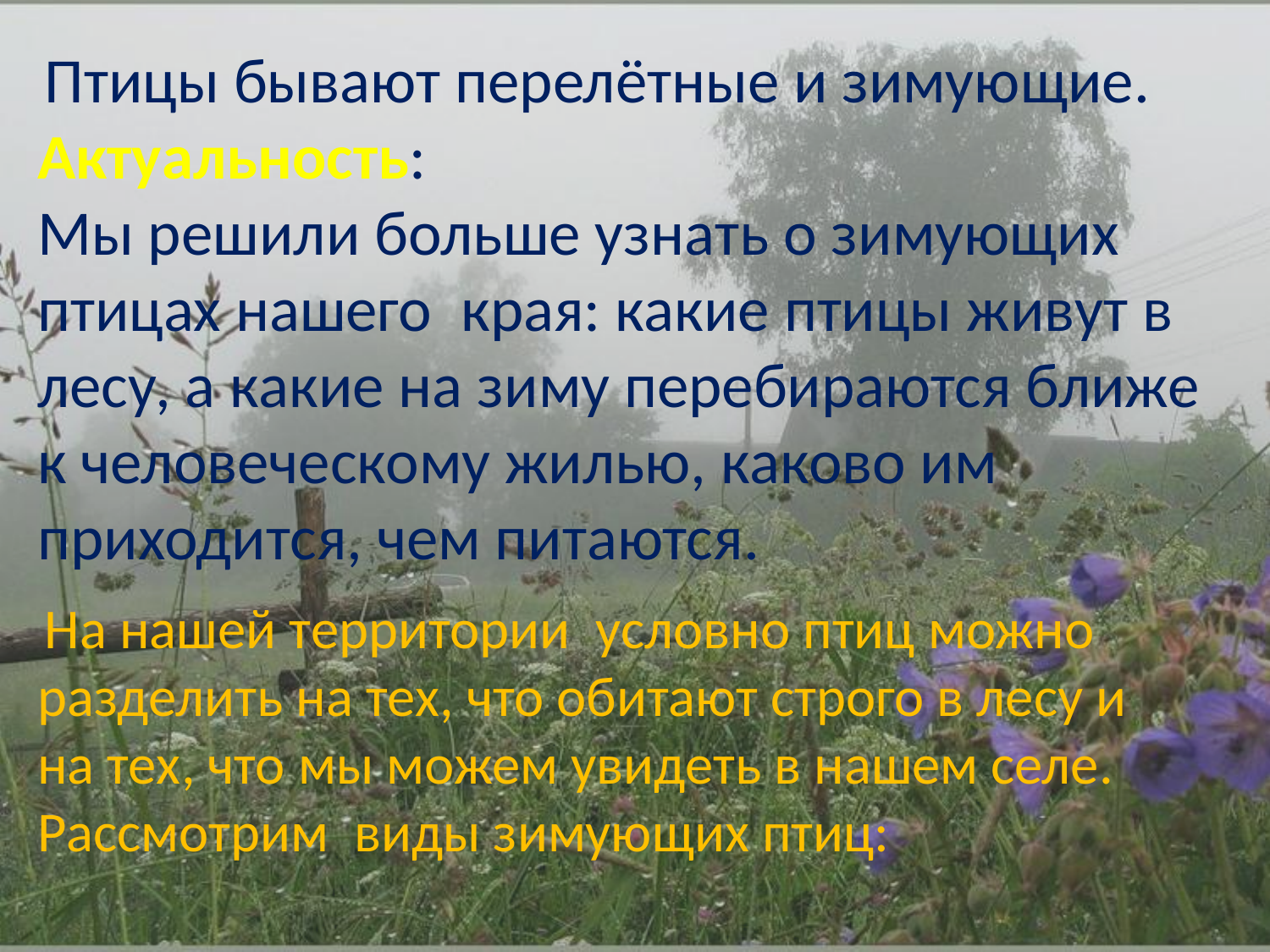

Птицы бывают перелётные и зимующие.   Актуальность:
Мы решили больше узнать о зимующих птицах нашего  края: какие птицы живут в лесу, а какие на зиму перебираются ближе к человеческому жилью, каково им приходится, чем питаются.
 На нашей территории  условно птиц можно разделить на тех, что обитают строго в лесу и на тех, что мы можем увидеть в нашем селе.
Рассмотрим  виды зимующих птиц: